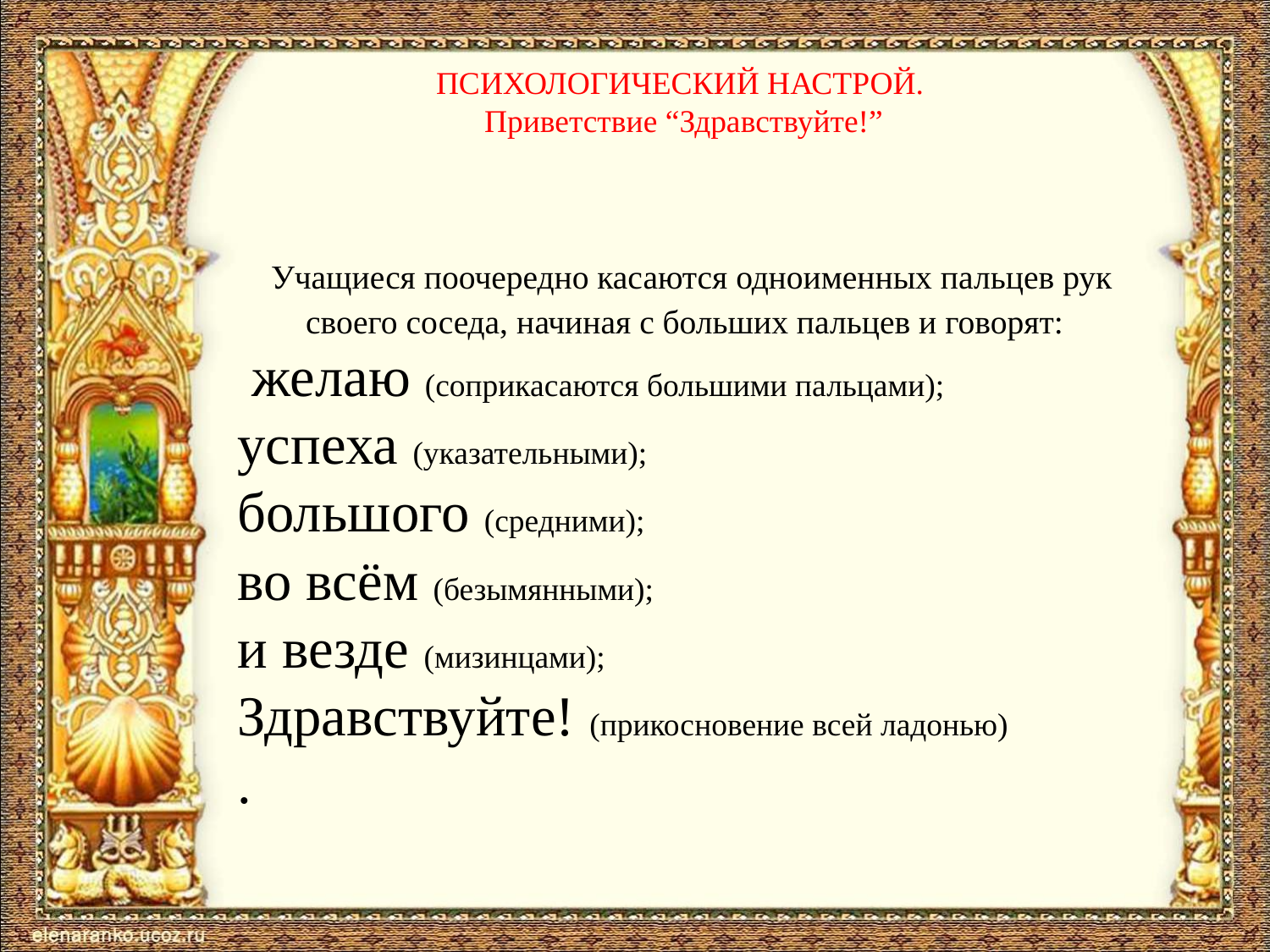

# ПСИХОЛОГИЧЕСКИЙ НАСТРОЙ. Приветствие “Здравствуйте!”
 Учащиеся поочередно касаются одноименных пальцев рук своего соседа, начиная с больших пальцев и говорят:
 желаю (соприкасаются большими пальцами);
успеха (указательными);
большого (средними);
во всём (безымянными);
и везде (мизинцами);
Здравствуйте! (прикосновение всей ладонью)
.